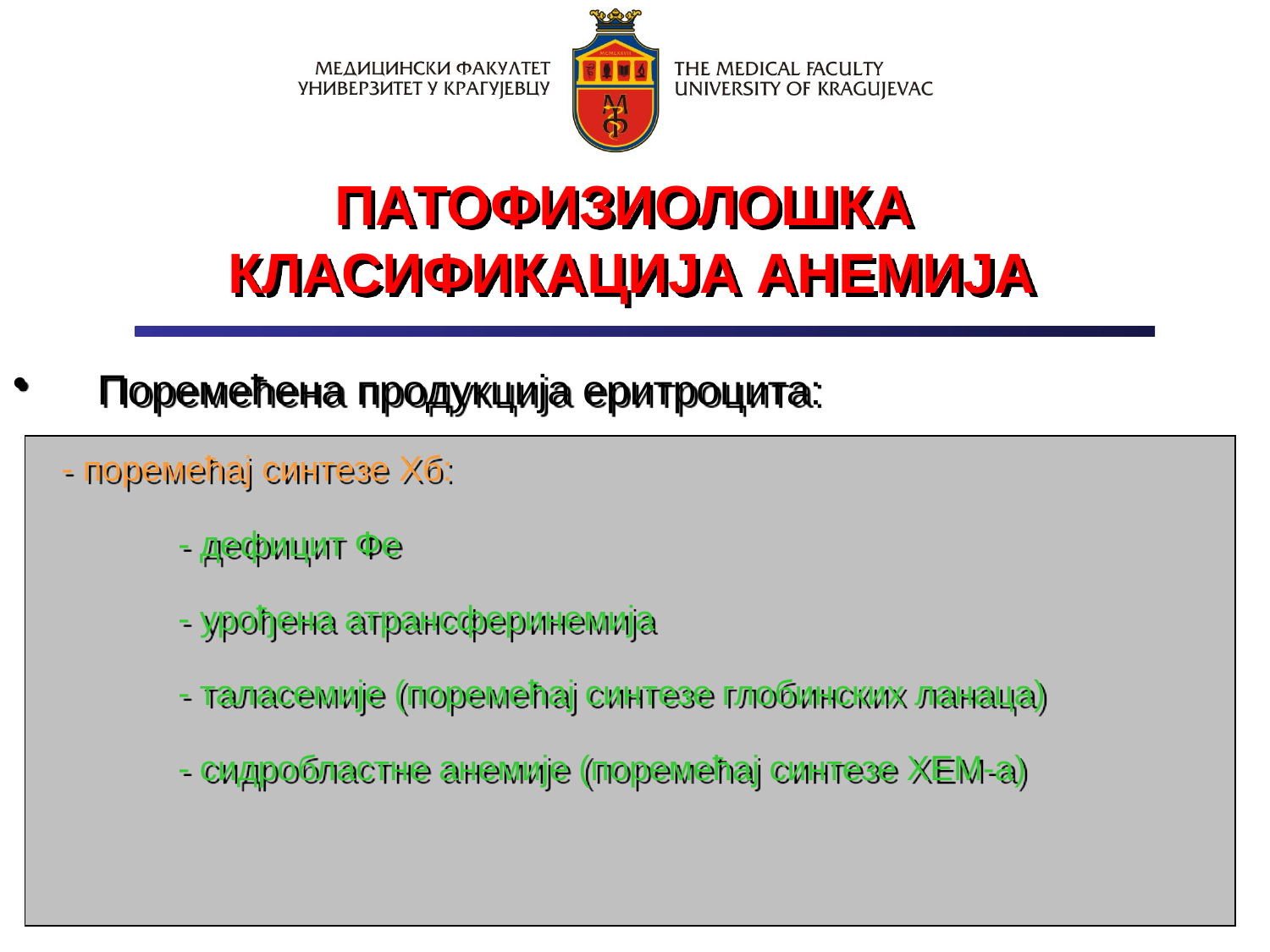

ПАТОФИЗИОЛОШКА
КЛАСИФИКАЦИЈА АНЕМИЈА
Поремећена продукција еритроцита:
     - поремећај синтезе Хб:
                 - дефицит Фе
                 - урођена атрансферинемија
                 - таласемије (поремећај синтезе глобинских ланаца)
                 - сидробластне анемије (поремећај синтезе ХЕМ-а)